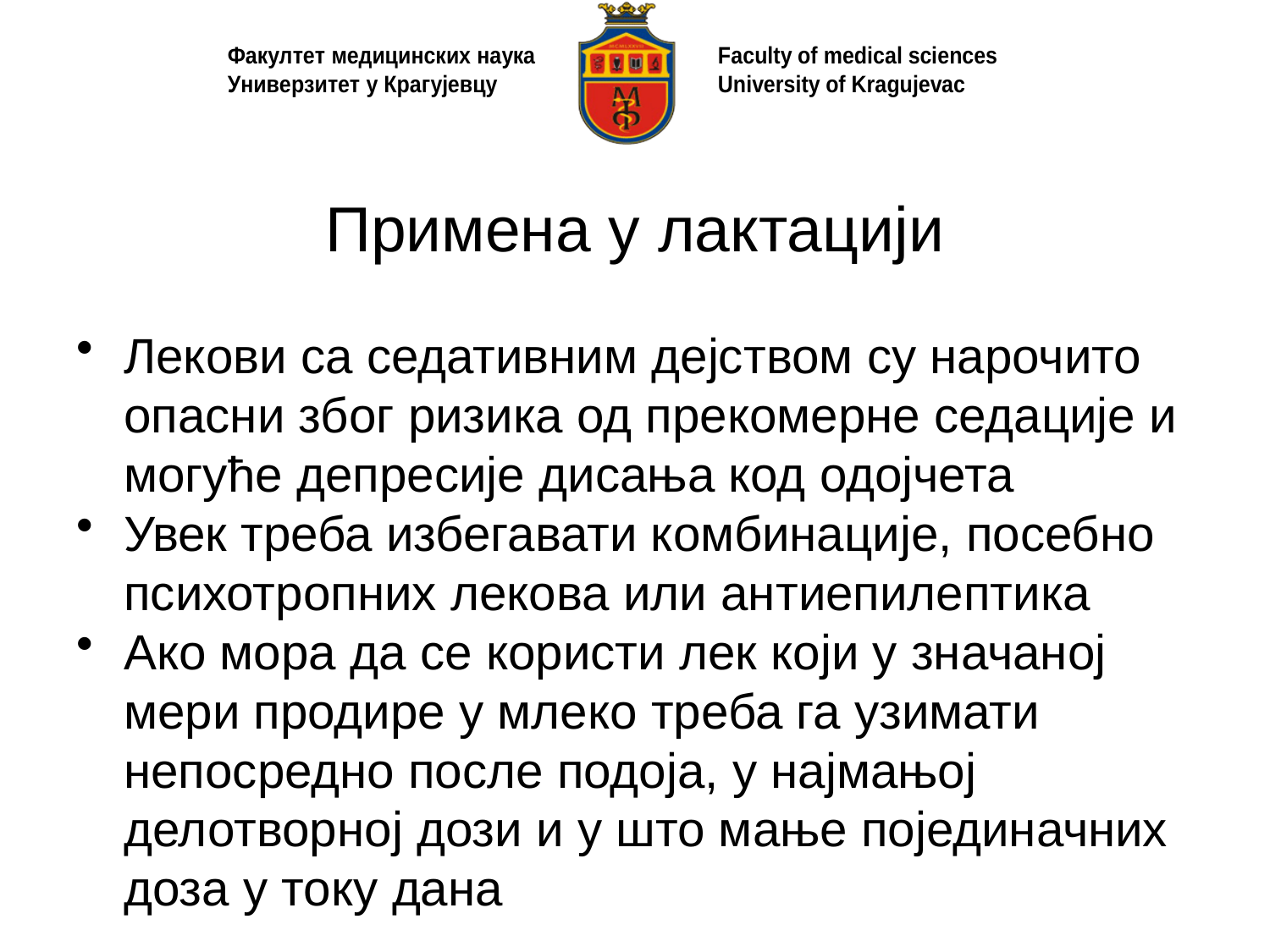

# Примена у лактацији
Лекови са седативним дејством су нарочито опасни због ризика од прекомерне седације и могуће депресије дисања код одојчета
Увек треба избегавати комбинације, посебно психотропних лекова или антиепилептика
Ако мора да се користи лек који у значаној мери продире у млеко треба га узимати непосредно после подоја, у најмањој делотворној дози и у што мање појединачних доза у току дана